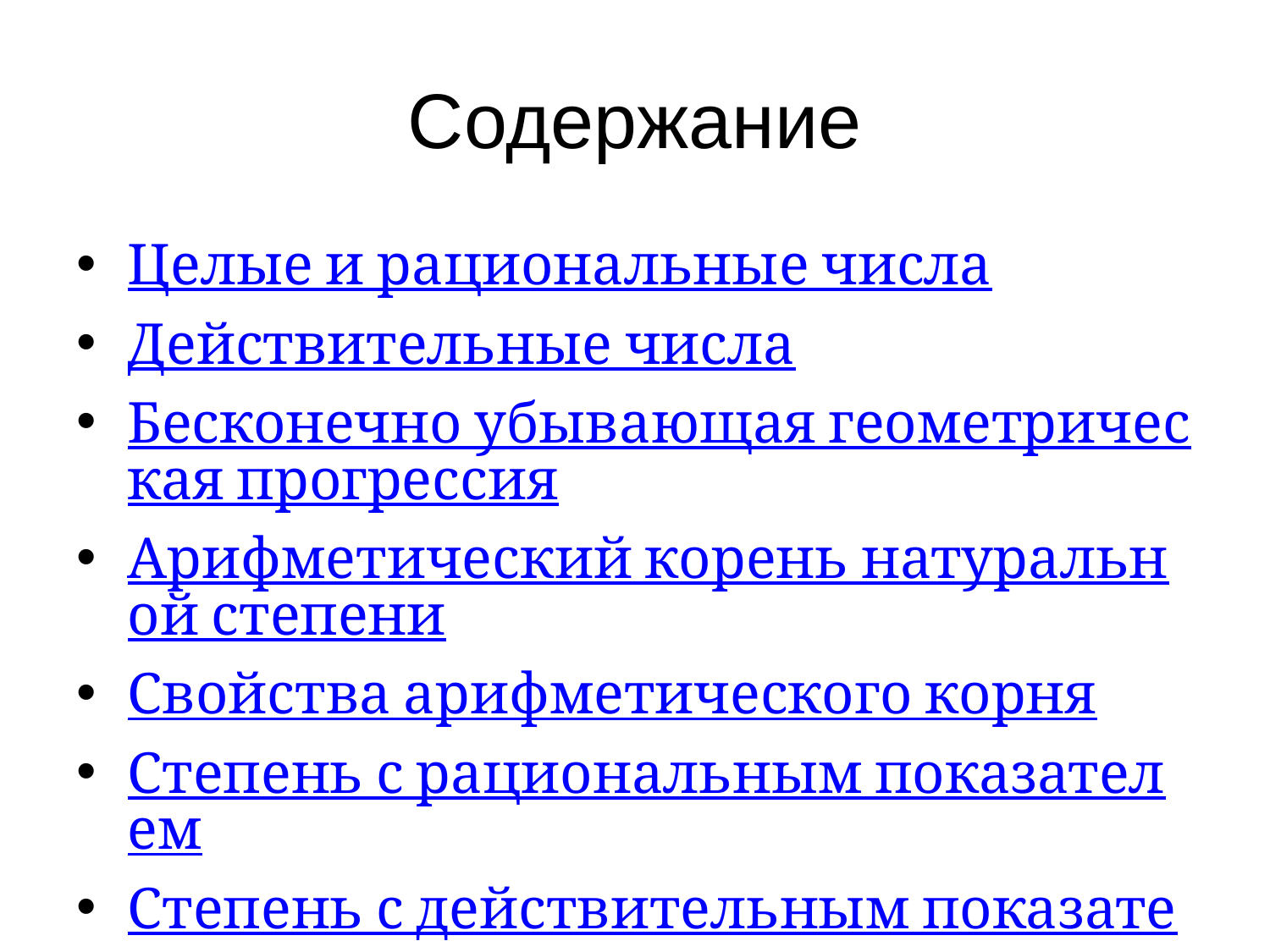

# Содержание
Целые и рациональные числа
Действительные числа
Бесконечно убывающая геометрическая прогрессия
Арифметический корень натуральной степени
Свойства арифметического корня
Степень с рациональным показателем
Степень с действительным показателем